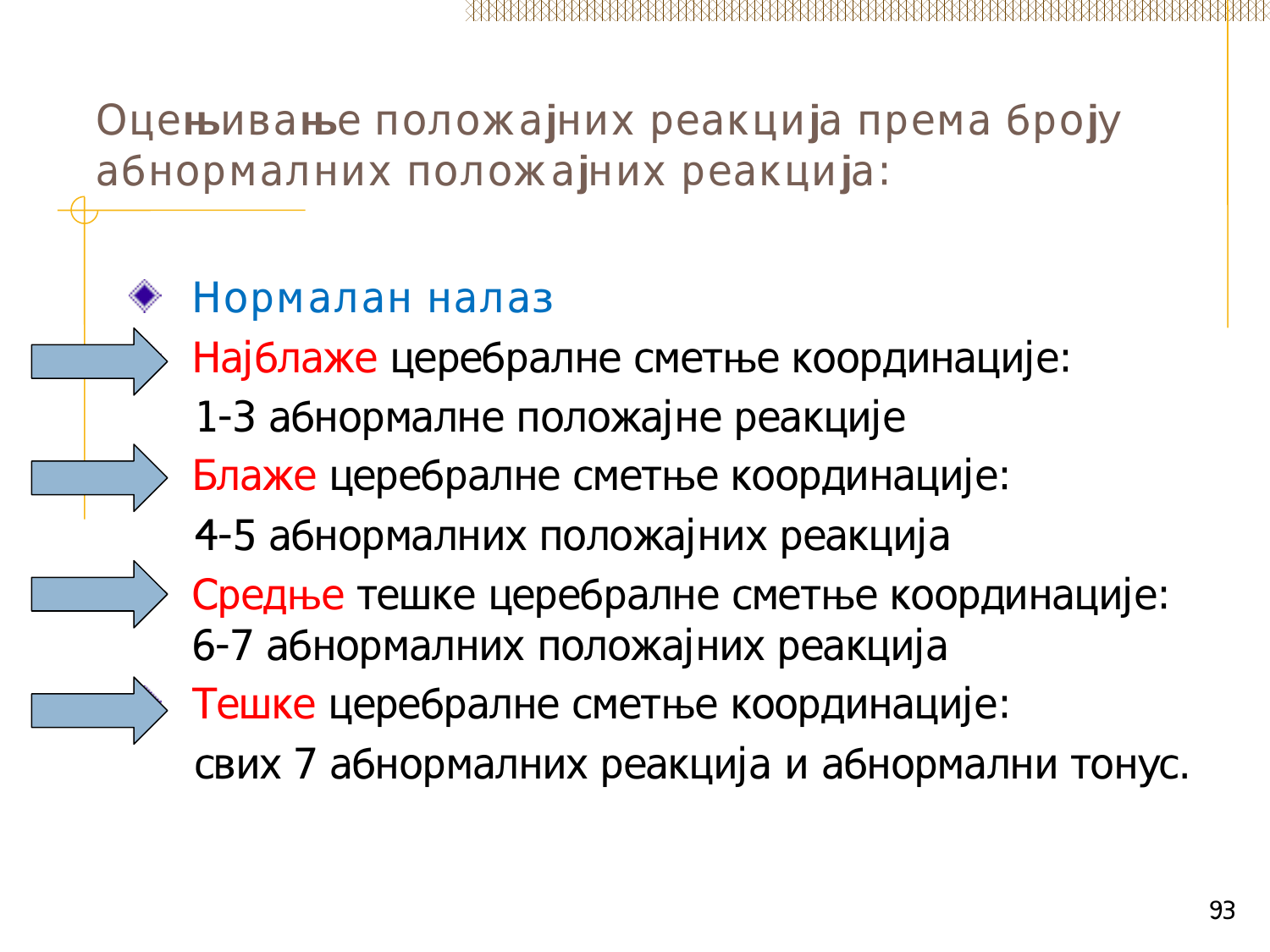

# Оцењивање положајних реакција према броју абнормалних положајних реакција:
Нормалан налаз
Најблаже церебралне сметње координације:
     1-3 абнормалне положајне реакције
Блаже церебралне сметње координације:
     4-5 абнормалних положајних реакција
Средње тешке церебралне сметње координације: 6-7 абнормалних положајних реакција
Тешке церебралне сметње координације:
     свих 7 абнормалних реакција и абнормални тонус.

93